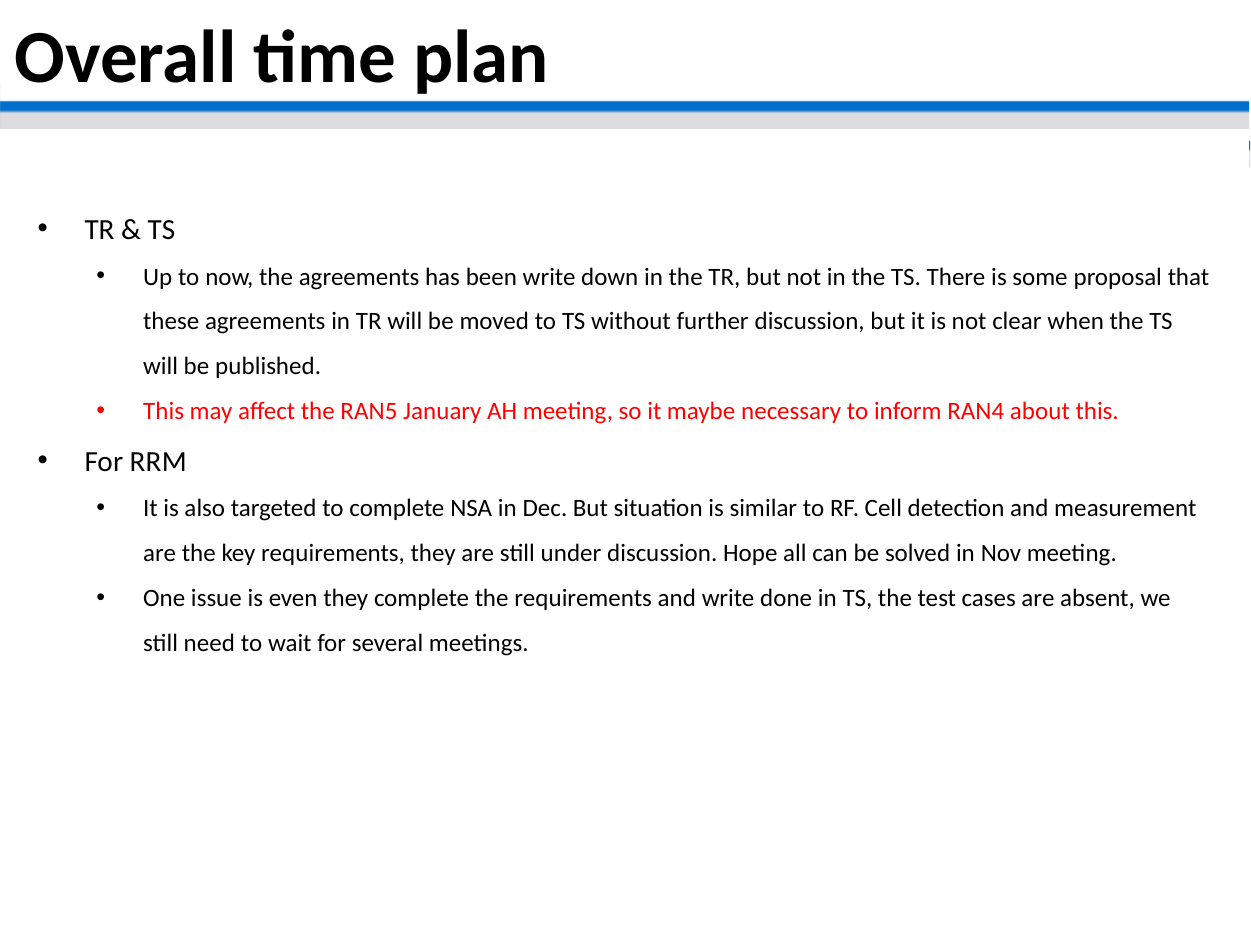

Overall time plan
TR & TS
Up to now, the agreements has been write down in the TR, but not in the TS. There is some proposal that these agreements in TR will be moved to TS without further discussion, but it is not clear when the TS will be published.
This may affect the RAN5 January AH meeting, so it maybe necessary to inform RAN4 about this.
For RRM
It is also targeted to complete NSA in Dec. But situation is similar to RF. Cell detection and measurement are the key requirements, they are still under discussion. Hope all can be solved in Nov meeting.
One issue is even they complete the requirements and write done in TS, the test cases are absent, we still need to wait for several meetings.